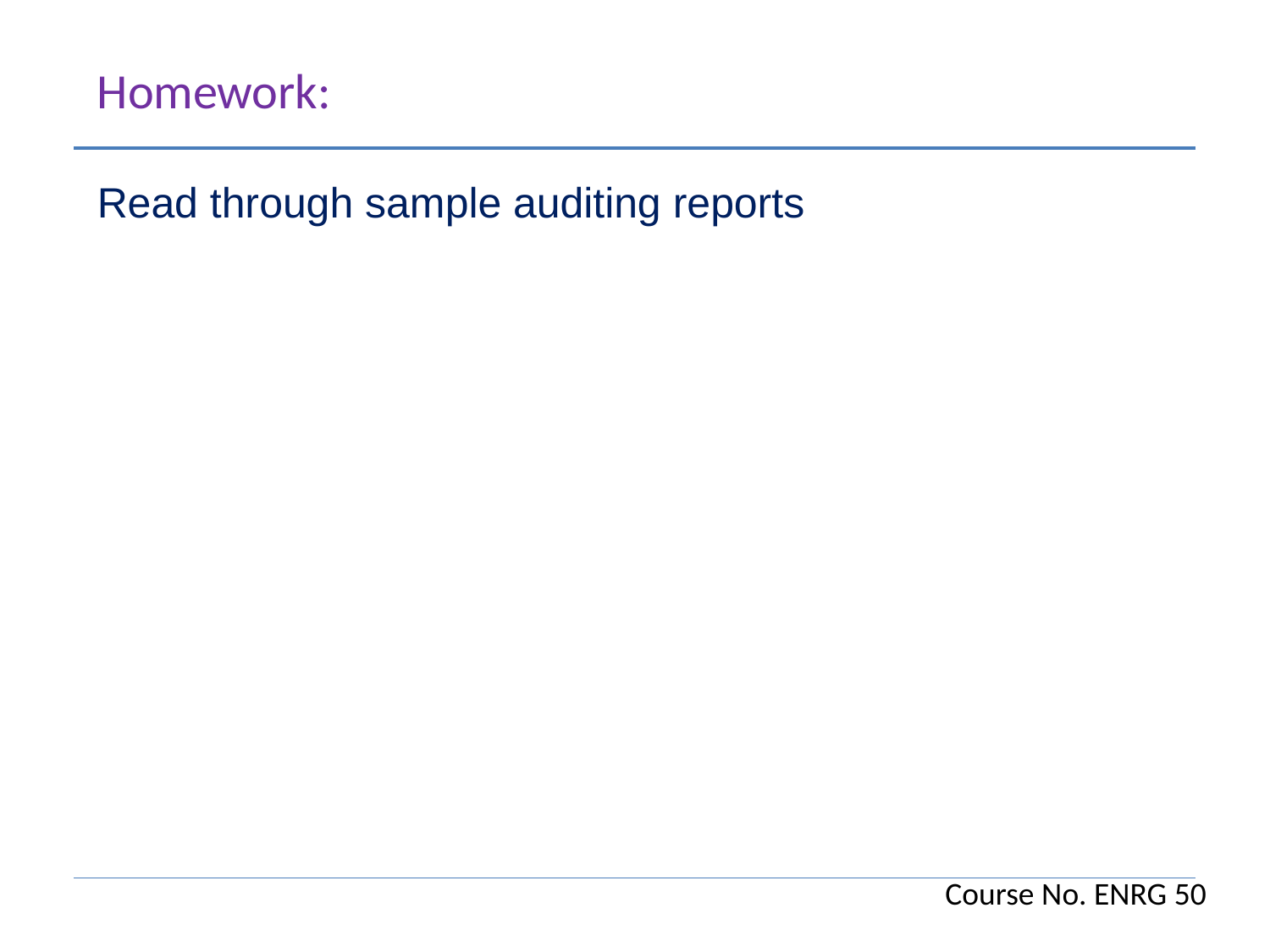

Homework:
Read through sample auditing reports
Course No. ENRG 50